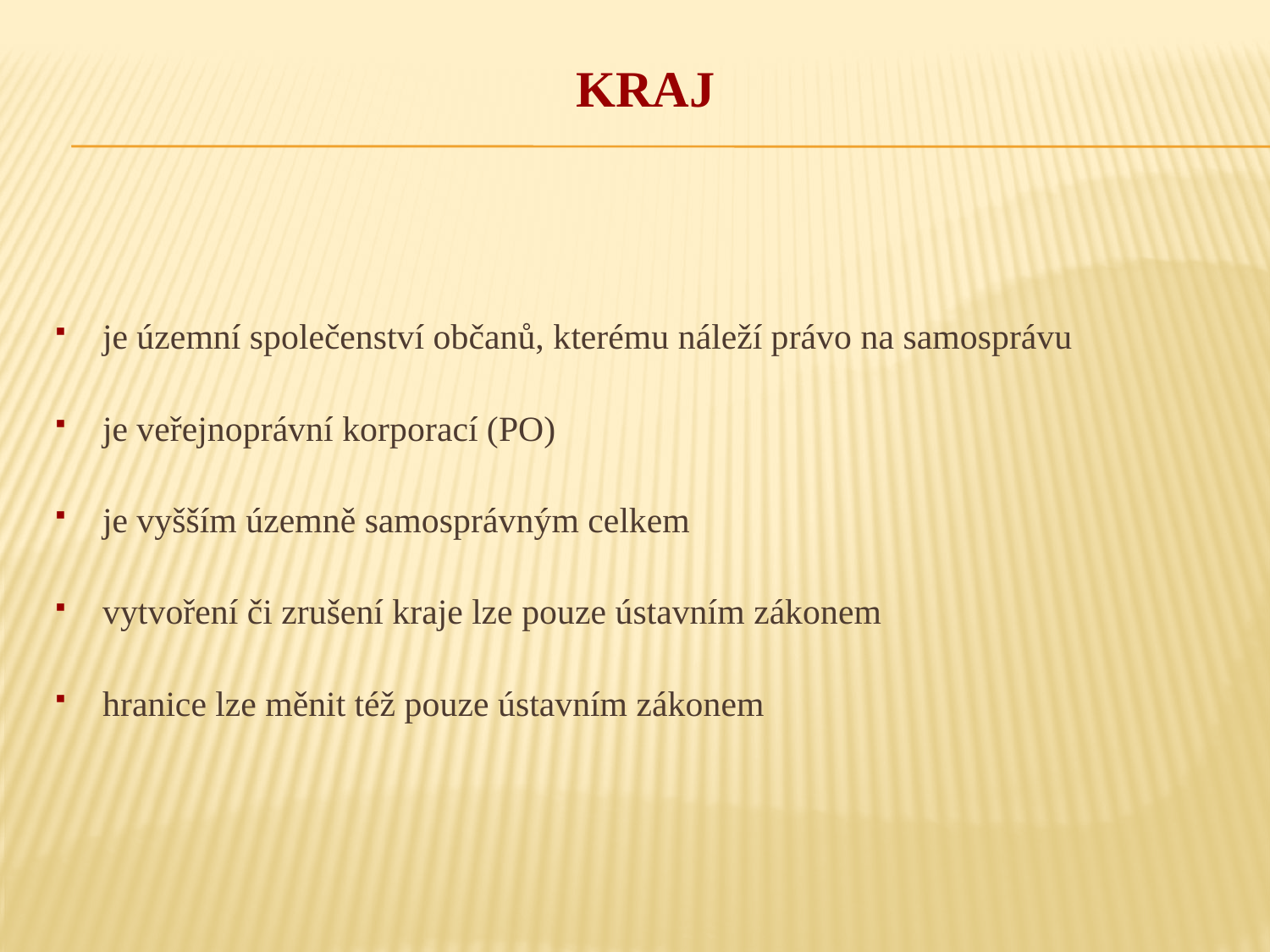

# kraj

je územní společenství občanů, kterému náleží právo na samosprávu
je veřejnoprávní korporací (PO)
je vyšším územně samosprávným celkem
vytvoření či zrušení kraje lze pouze ústavním zákonem
hranice lze měnit též pouze ústavním zákonem